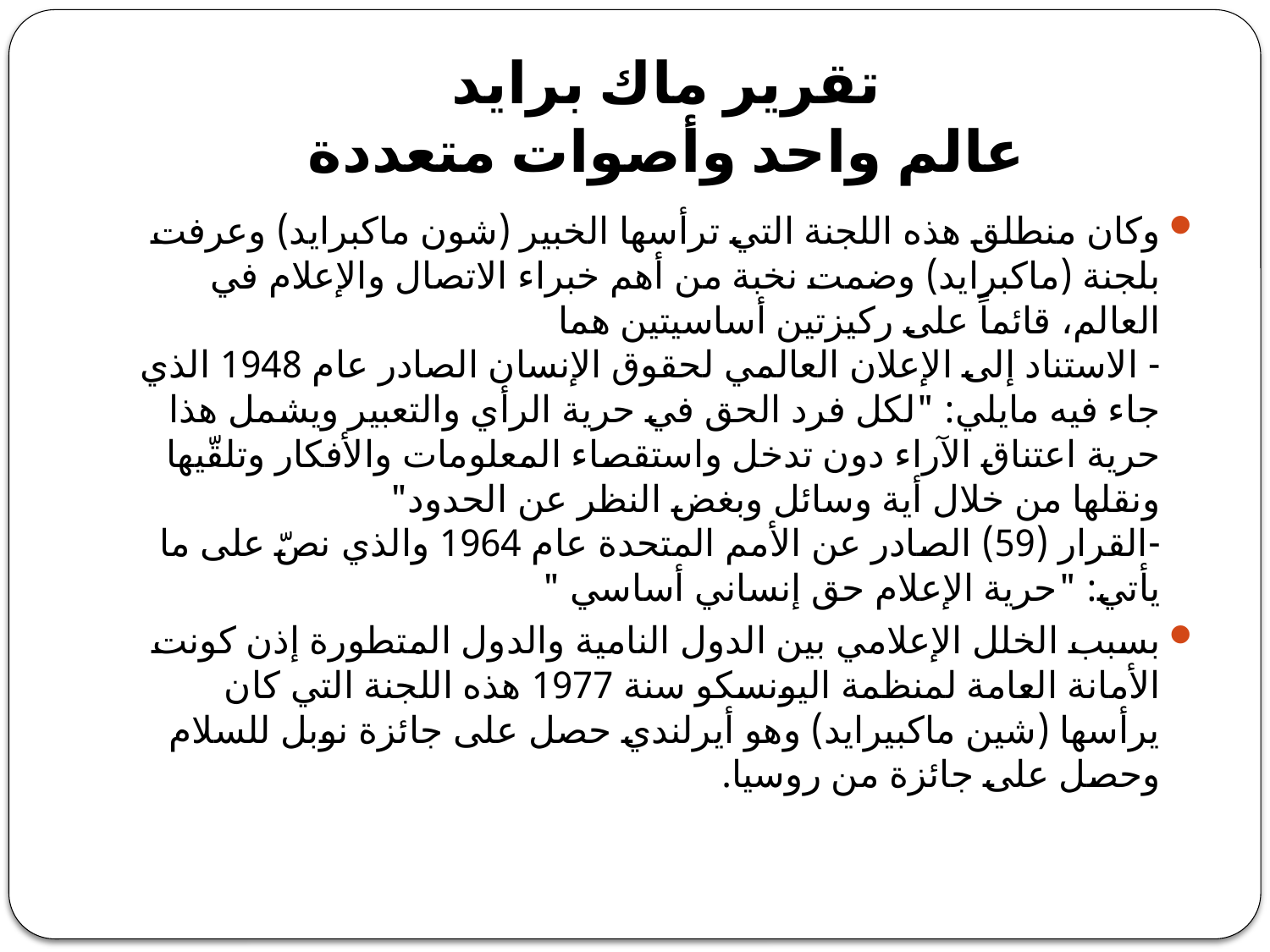

# تقرير ماك برايد عالم واحد وأصوات متعددة
وكان منطلق هذه اللجنة التي ترأسها الخبير (شون ماكبرايد) وعرفت بلجنة (ماكبرايد) وضمت نخبة من أهم خبراء الاتصال والإعلام في العالم، قائماً ‏على ركيزتين أساسيتين هما
- الاستناد إلى الإعلان العالمي لحقوق الإنسان الصادر عام 1948 الذي جاء فيه مايلي: "لكل فرد الحق في حرية الرأي والتعبير ويشمل هذا حرية اعتناق الآراء دون تدخل واستقصاء المعلومات والأفكار وتلقّيها ونقلها من خلال أية وسائل وبغض النظر عن الحدود"
-القرار (59) الصادر عن الأمم المتحدة عام 1964 والذي نصّ على ما يأتي: "حرية الإعلام حق إنساني أساسي "
بسبب الخلل الإعلامي بين الدول النامية والدول المتطورة إذن كونت الأمانة العامة لمنظمة اليونسكو سنة 1977 هذه اللجنة التي كان يرأسها (شين ماكبيرايد) وهو أيرلندي حصل على جائزة نوبل للسلام وحصل على جائزة من روسيا.